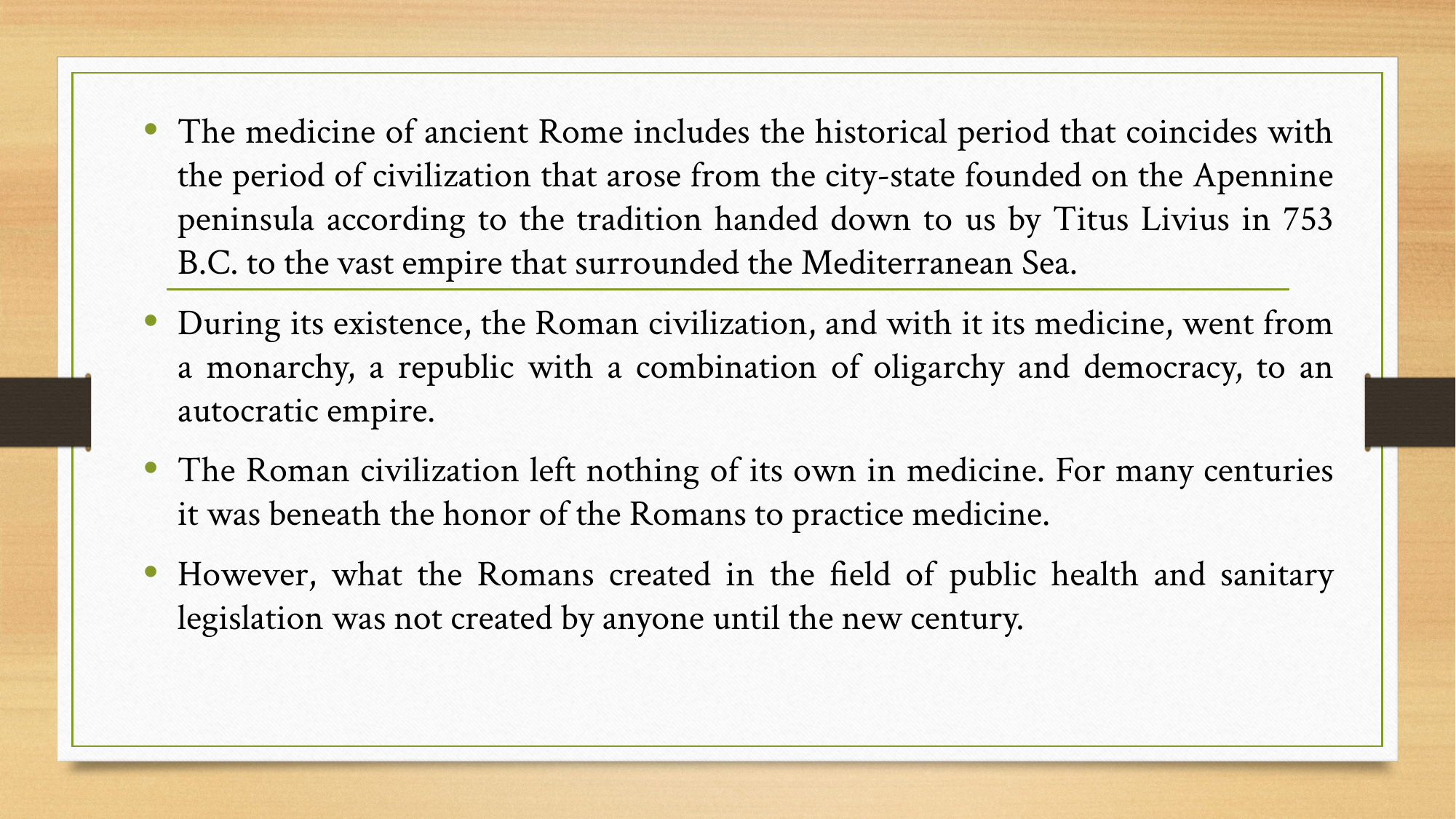

The medicine of ancient Rome includes the historical period that coincides with the period of civilization that arose from the city-state founded on the Apennine peninsula according to the tradition handed down to us by Titus Livius in 753 B.C. to the vast empire that surrounded the Mediterranean Sea.
During its existence, the Roman civilization, and with it its medicine, went from a monarchy, a republic with a combination of oligarchy and democracy, to an autocratic empire.
The Roman civilization left nothing of its own in medicine. For many centuries it was beneath the honor of the Romans to practice medicine.
However, what the Romans created in the field of public health and sanitary legislation was not created by anyone until the new century.